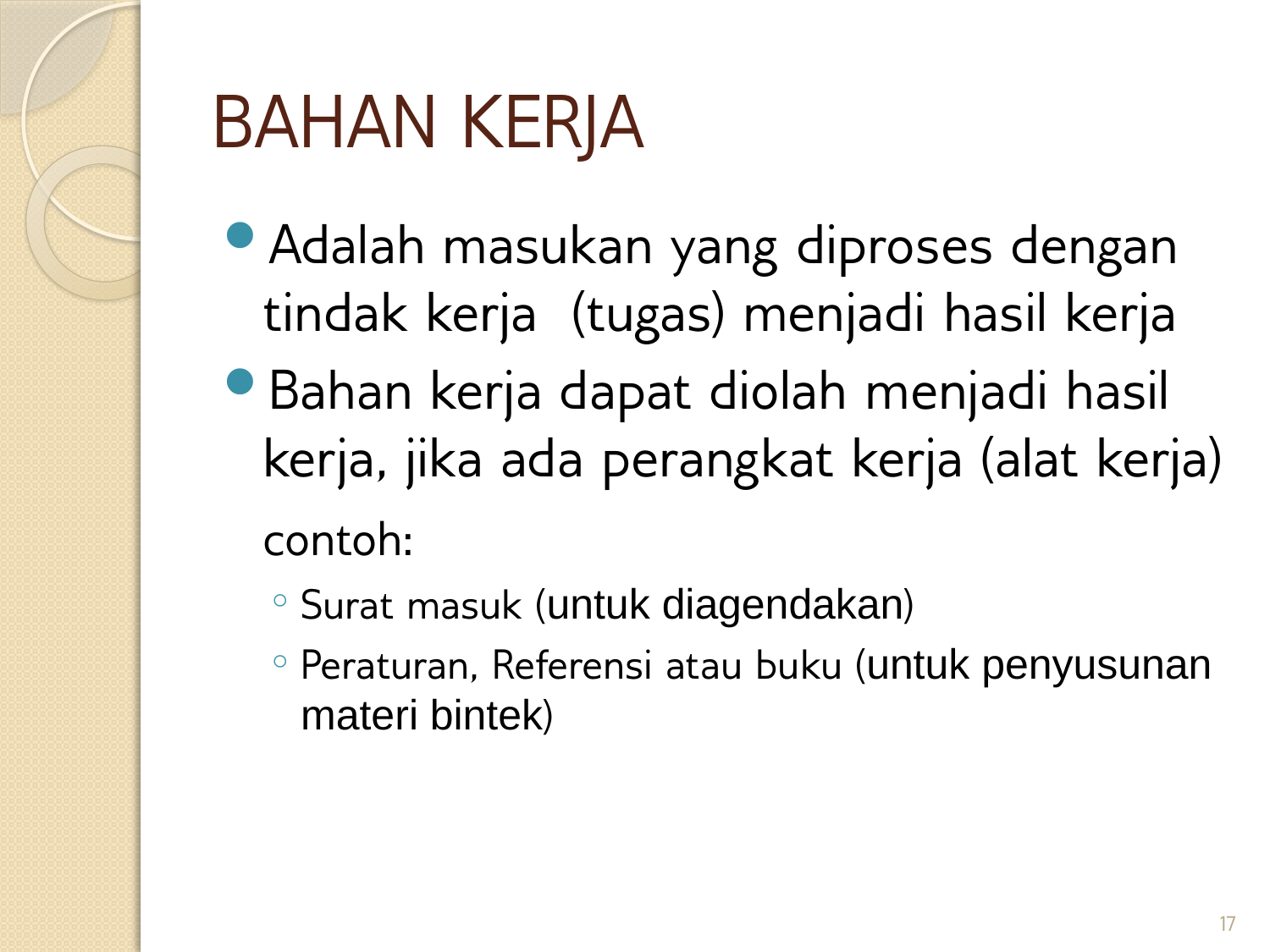

# BAHAN KERJA
Adalah masukan yang diproses dengan tindak kerja  (tugas) menjadi hasil kerja
Bahan kerja dapat diolah menjadi hasil kerja, jika ada perangkat kerja (alat kerja)
	contoh:
Surat masuk (untuk diagendakan)
Peraturan, Referensi atau buku (untuk penyusunan materi bintek)
17